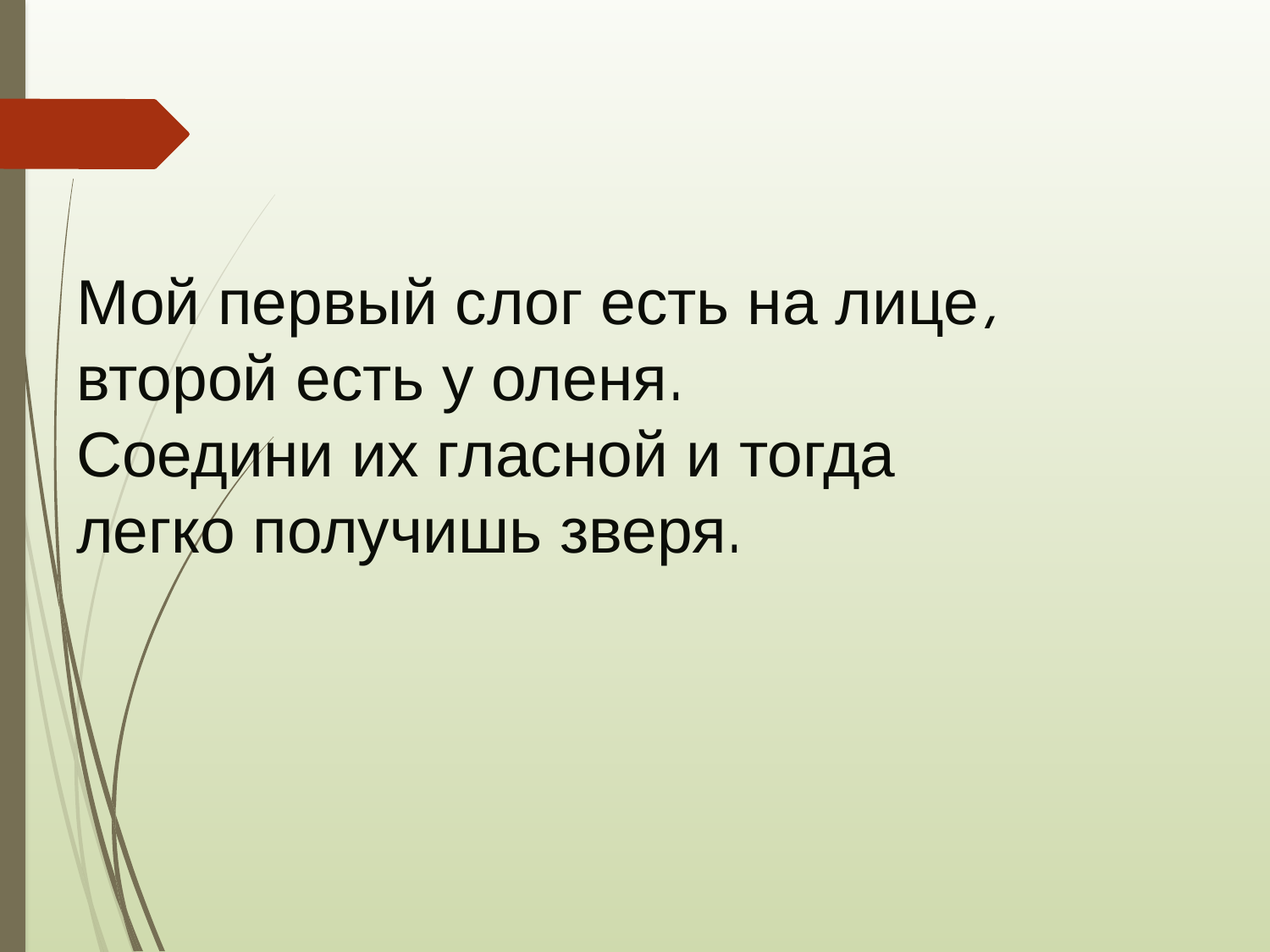

# Мой первый слог есть на лице, второй есть у оленя. Соедини их гласной и тогда легко получишь зверя.